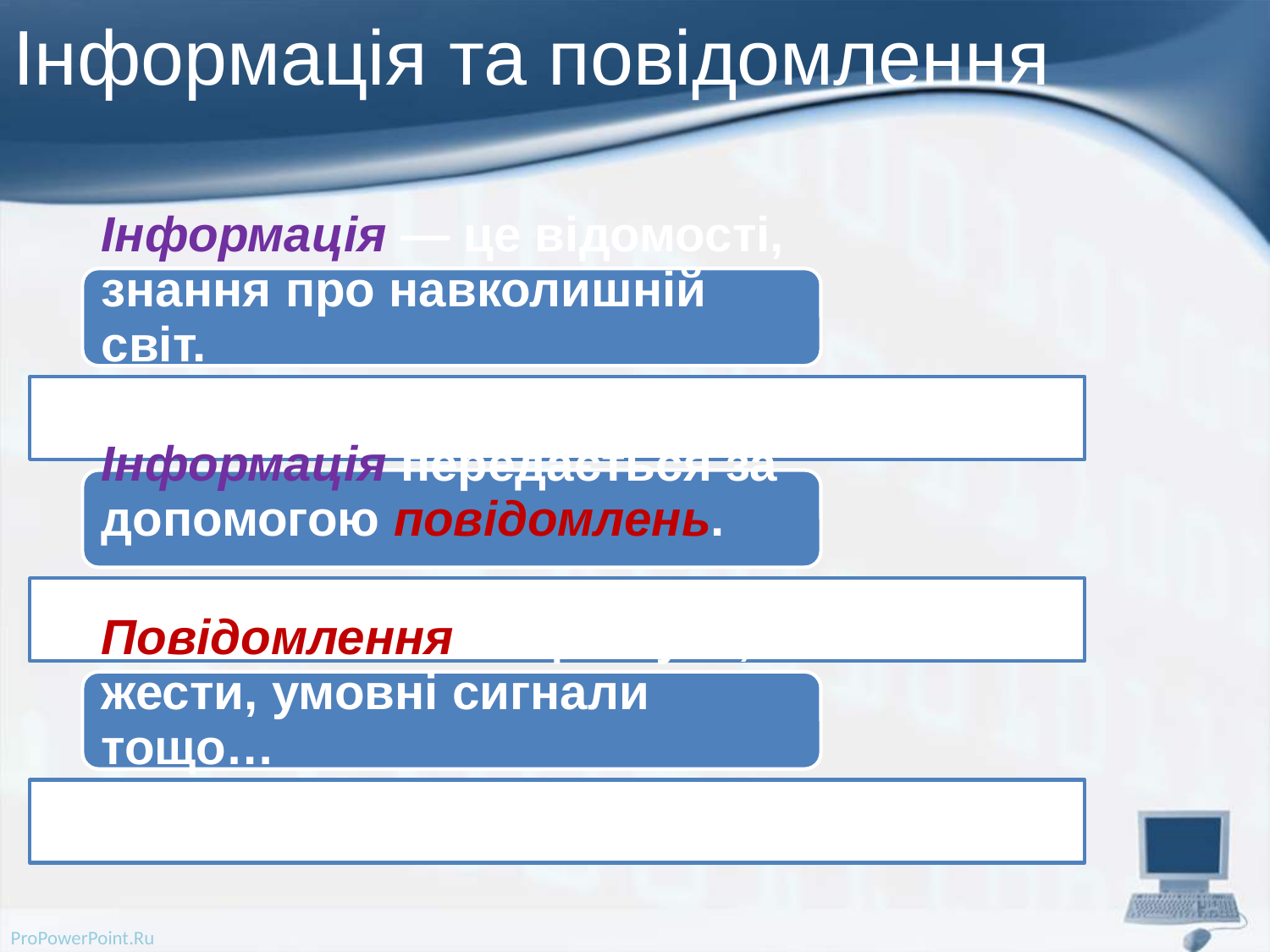

# Інформація та повідомлення

Інформація — це відомості, знання про навколишній світ.
Інформація передається за допомогою повідомлень.
Повідомлення — це звуки, жести, умовні сигнали тощо…